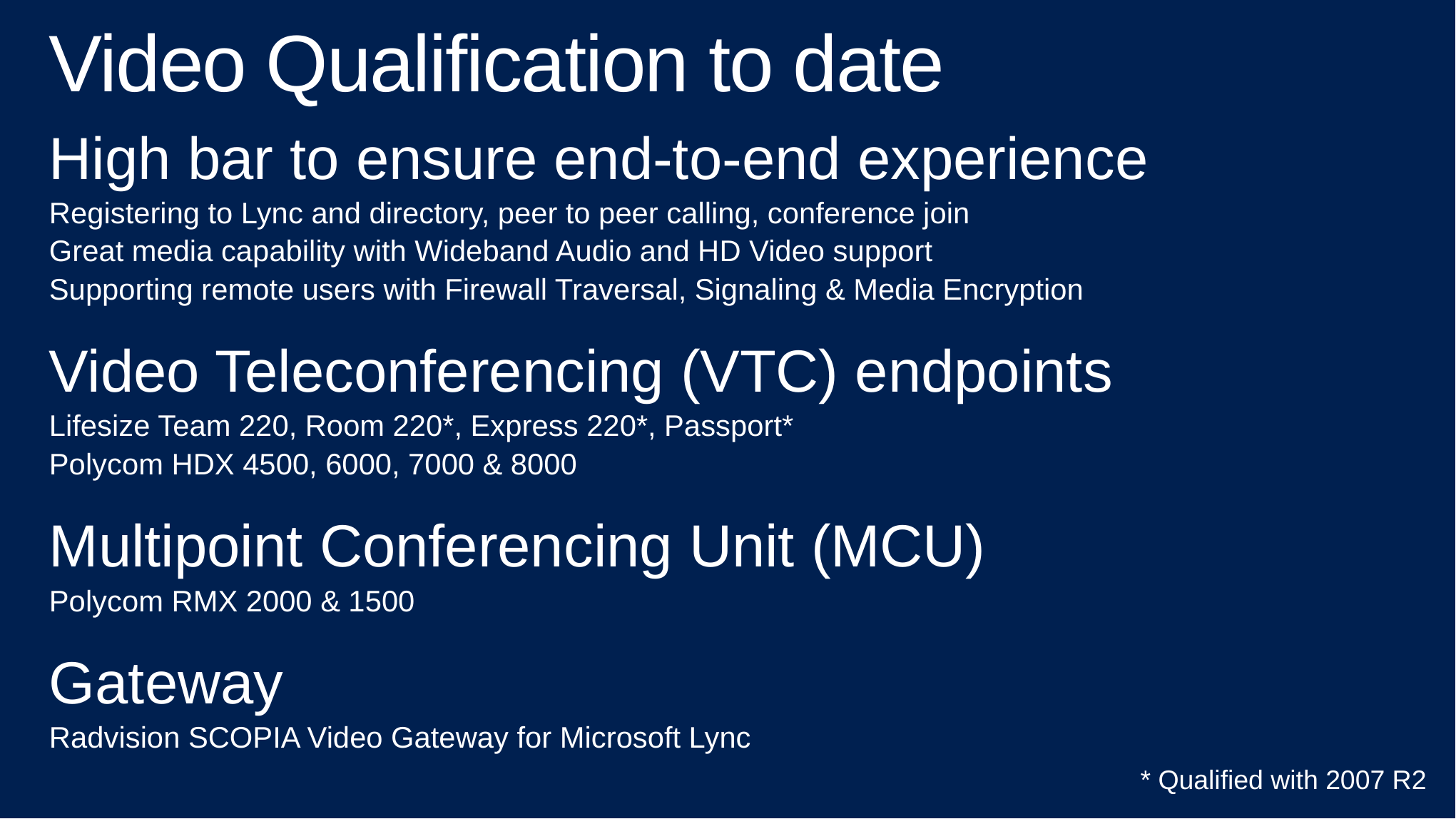

# Video Qualification to date
High bar to ensure end-to-end experience
Registering to Lync and directory, peer to peer calling, conference join
Great media capability with Wideband Audio and HD Video support
Supporting remote users with Firewall Traversal, Signaling & Media Encryption

Video Teleconferencing (VTC) endpoints
Lifesize Team 220, Room 220*, Express 220*, Passport*
Polycom HDX 4500, 6000, 7000 & 8000

Multipoint Conferencing Unit (MCU)
Polycom RMX 2000 & 1500

Gateway
Radvision SCOPIA Video Gateway for Microsoft Lync
* Qualified with 2007 R2